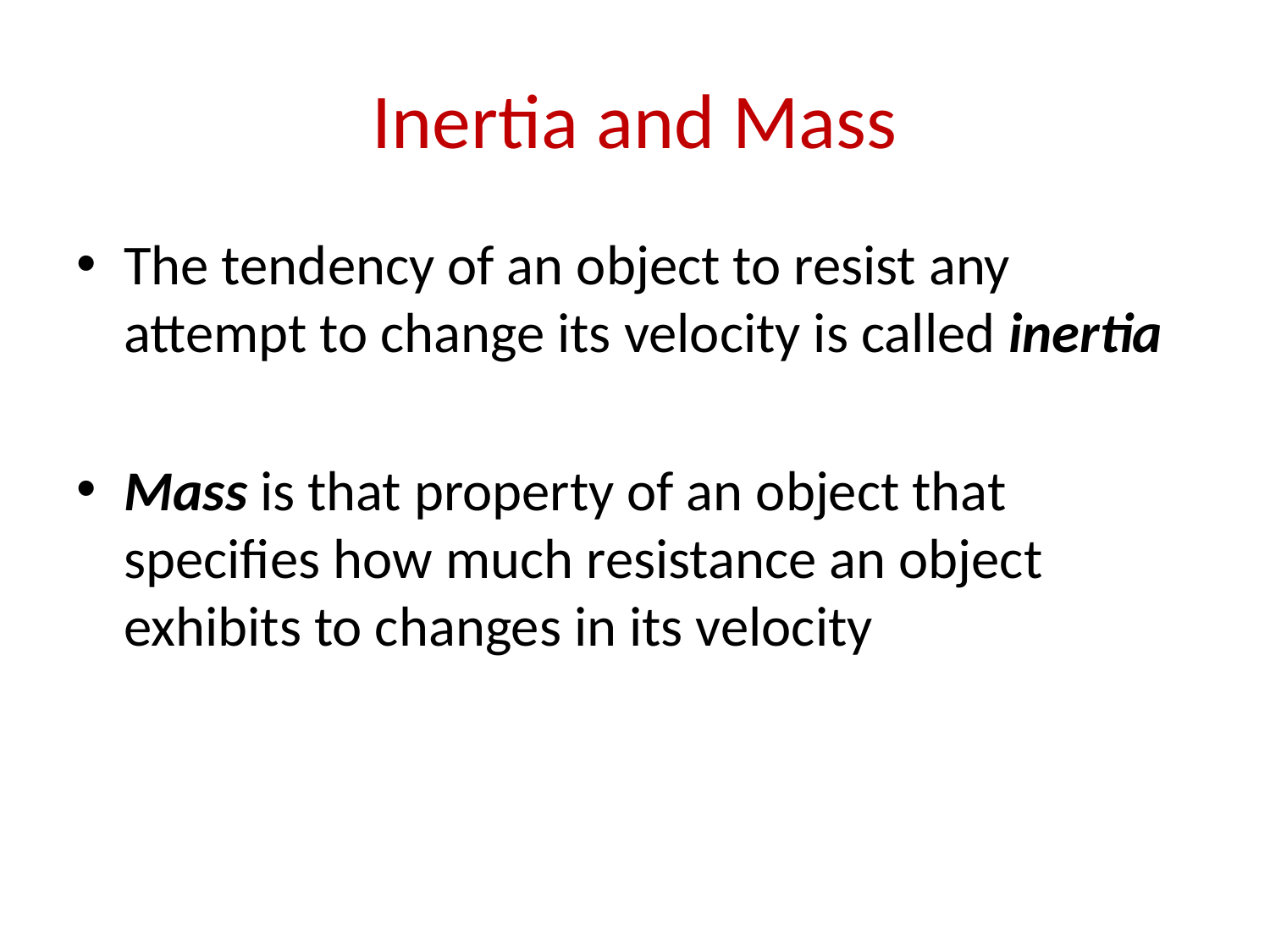

# Inertia and Mass
The tendency of an object to resist any attempt to change its velocity is called inertia

Mass is that property of an object that specifies how much resistance an object exhibits to changes in its velocity